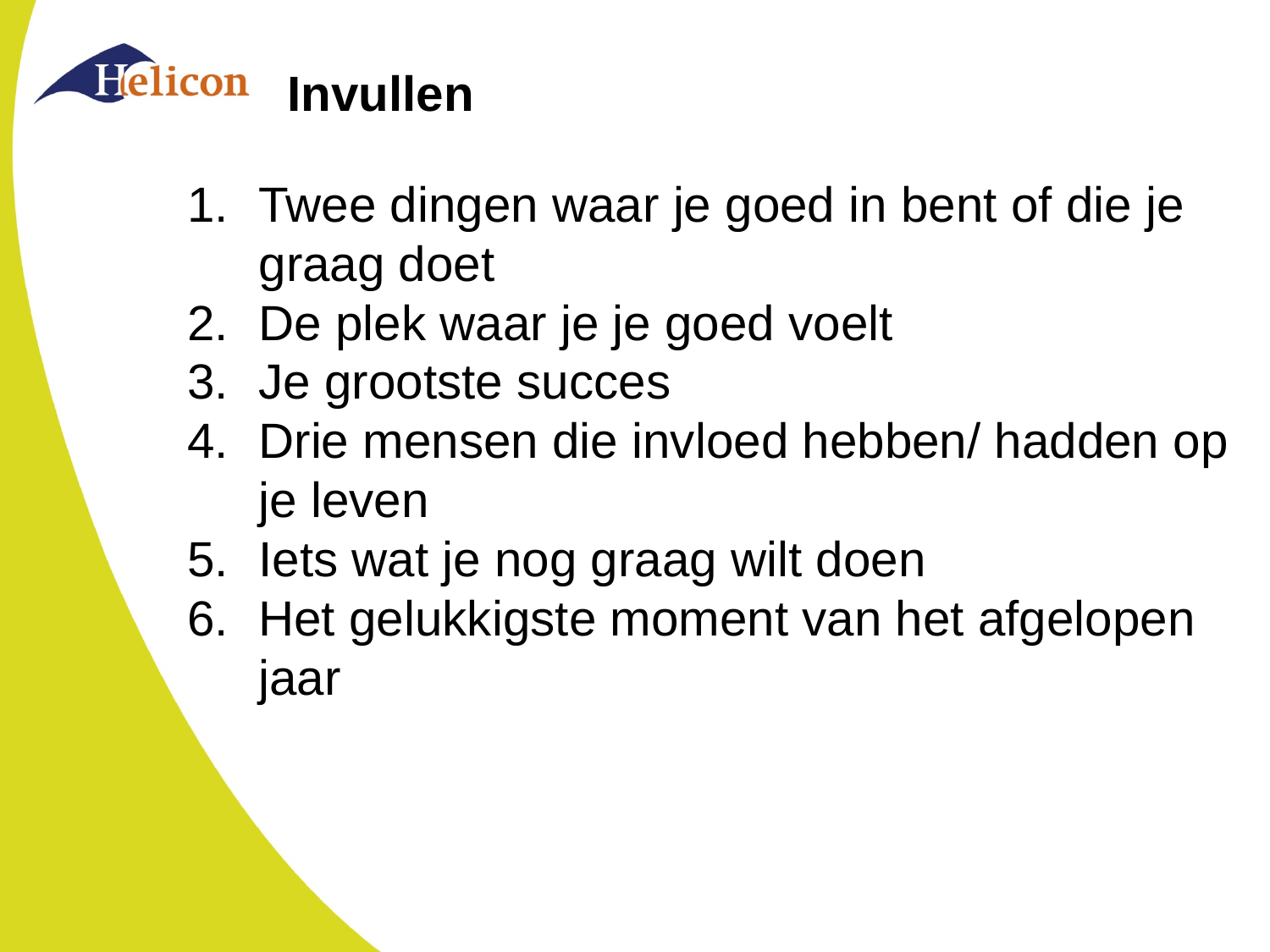

# Invullen
Twee dingen waar je goed in bent of die je graag doet
De plek waar je je goed voelt
Je grootste succes
Drie mensen die invloed hebben/ hadden op je leven
Iets wat je nog graag wilt doen
Het gelukkigste moment van het afgelopen jaar